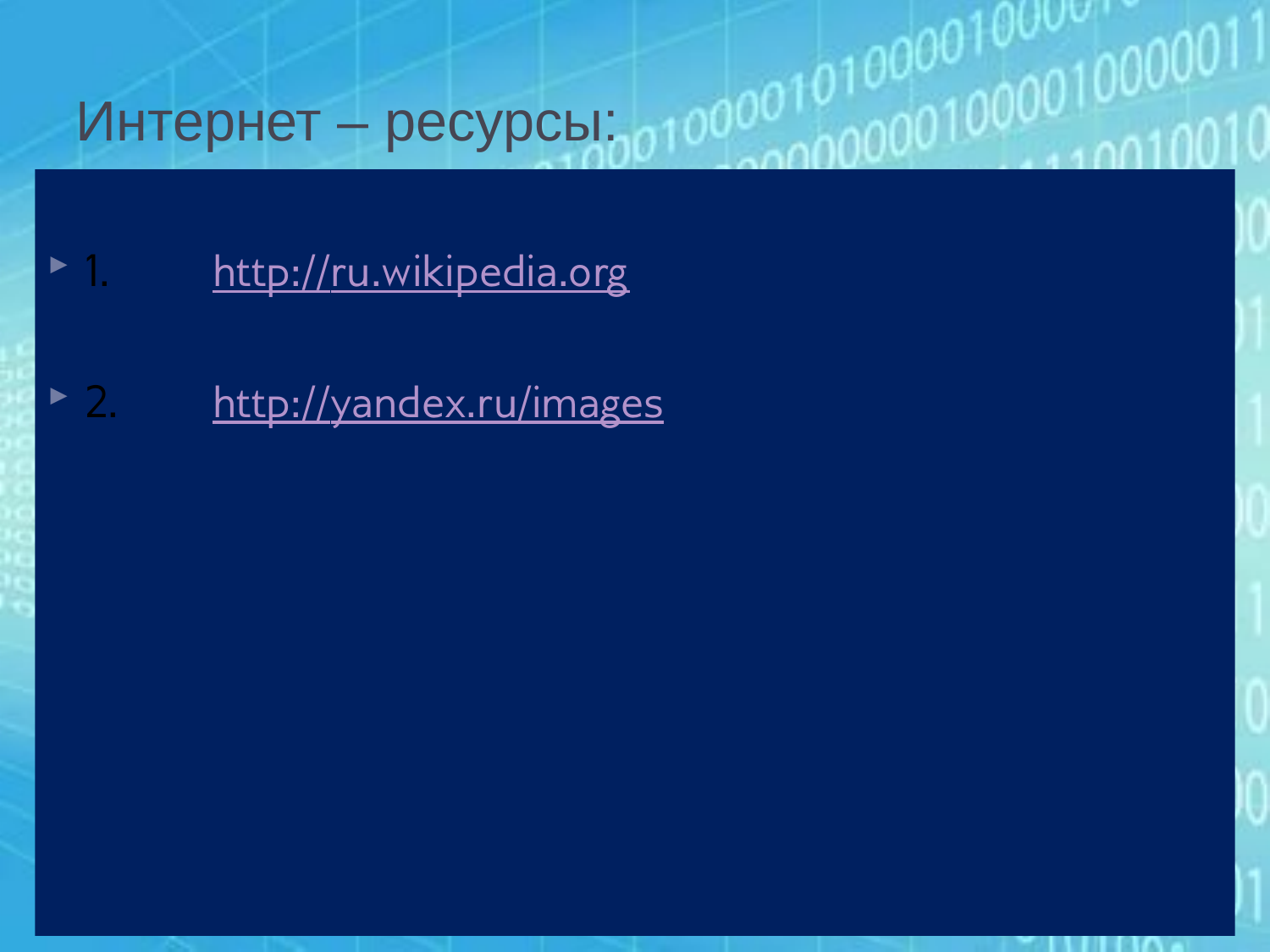

# Интернет – ресурсы:

1.	http://ru.wikipedia.org

2.	http://yandex.ru/images